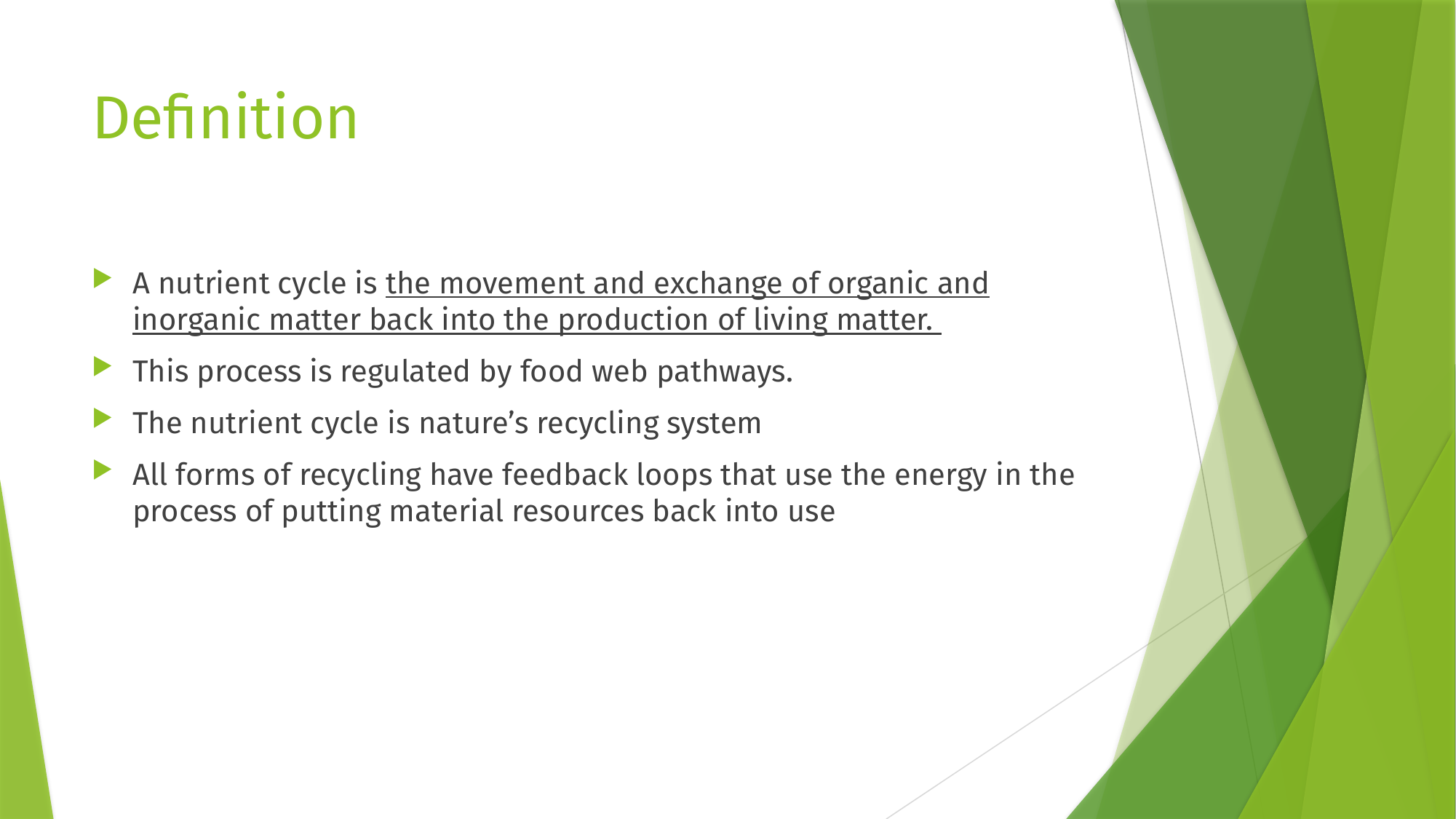

# Definition
A nutrient cycle is the movement and exchange of organic and inorganic matter back into the production of living matter.
This process is regulated by food web pathways.
The nutrient cycle is nature’s recycling system
All forms of recycling have feedback loops that use the energy in the process of putting material resources back into use